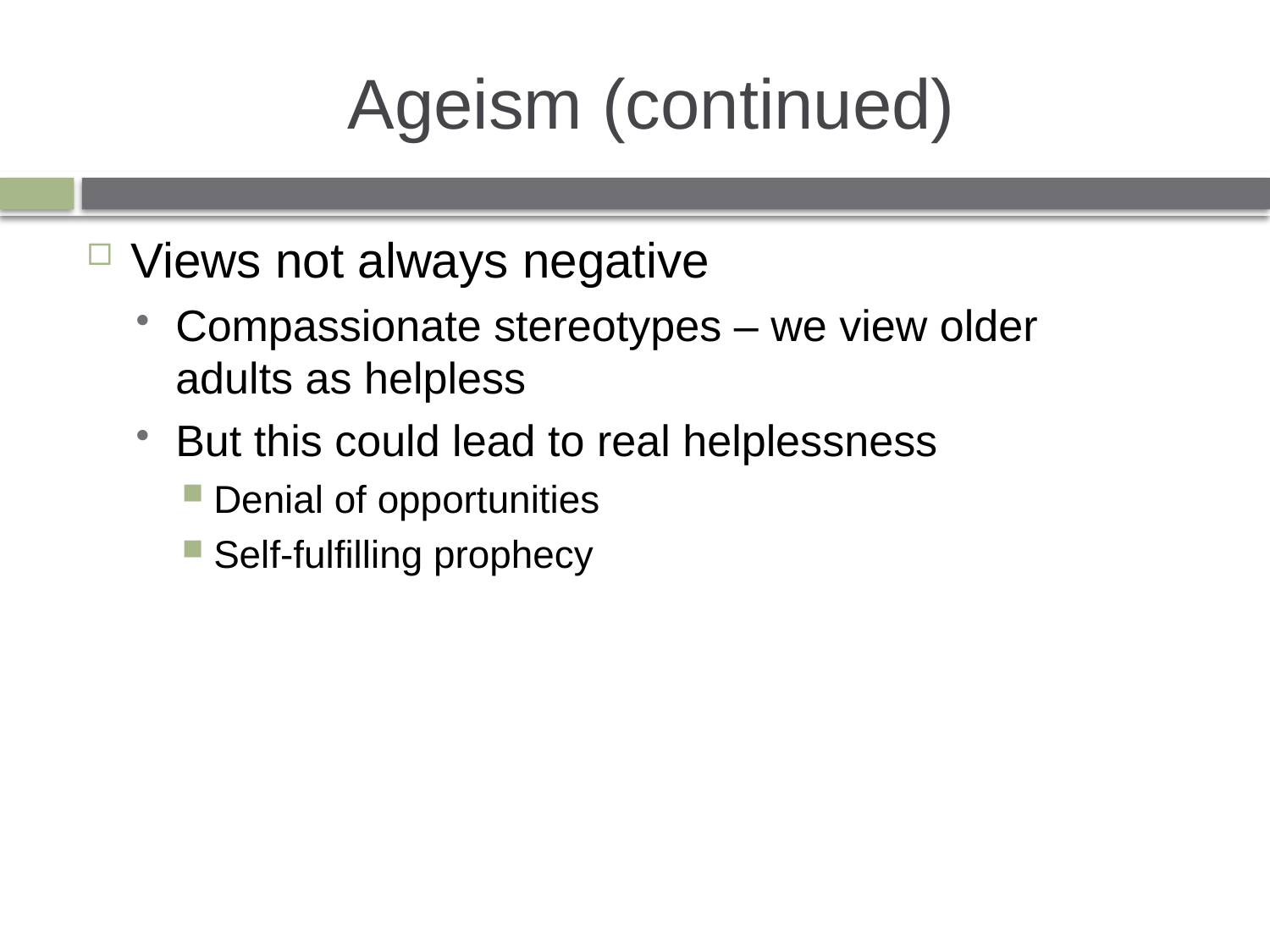

# Ageism (continued)
Views not always negative
Compassionate stereotypes – we view older adults as helpless
But this could lead to real helplessness
Denial of opportunities
Self-fulfilling prophecy